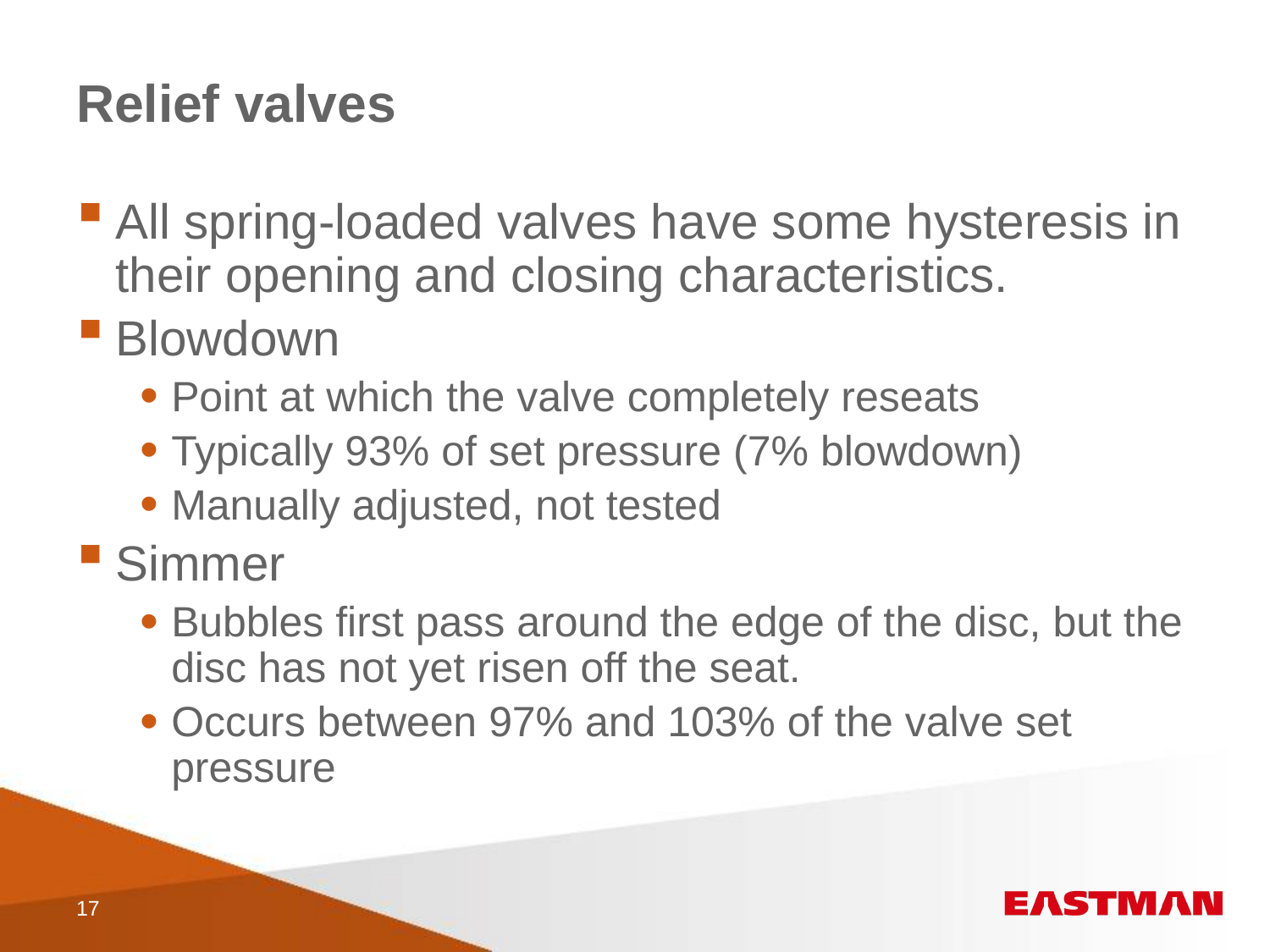

# Relief valves
All spring-loaded valves have some hysteresis in their opening and closing characteristics.
Blowdown
Point at which the valve completely reseats
Typically 93% of set pressure (7% blowdown)
Manually adjusted, not tested
Simmer
Bubbles first pass around the edge of the disc, but the disc has not yet risen off the seat.
Occurs between 97% and 103% of the valve set pressure

17